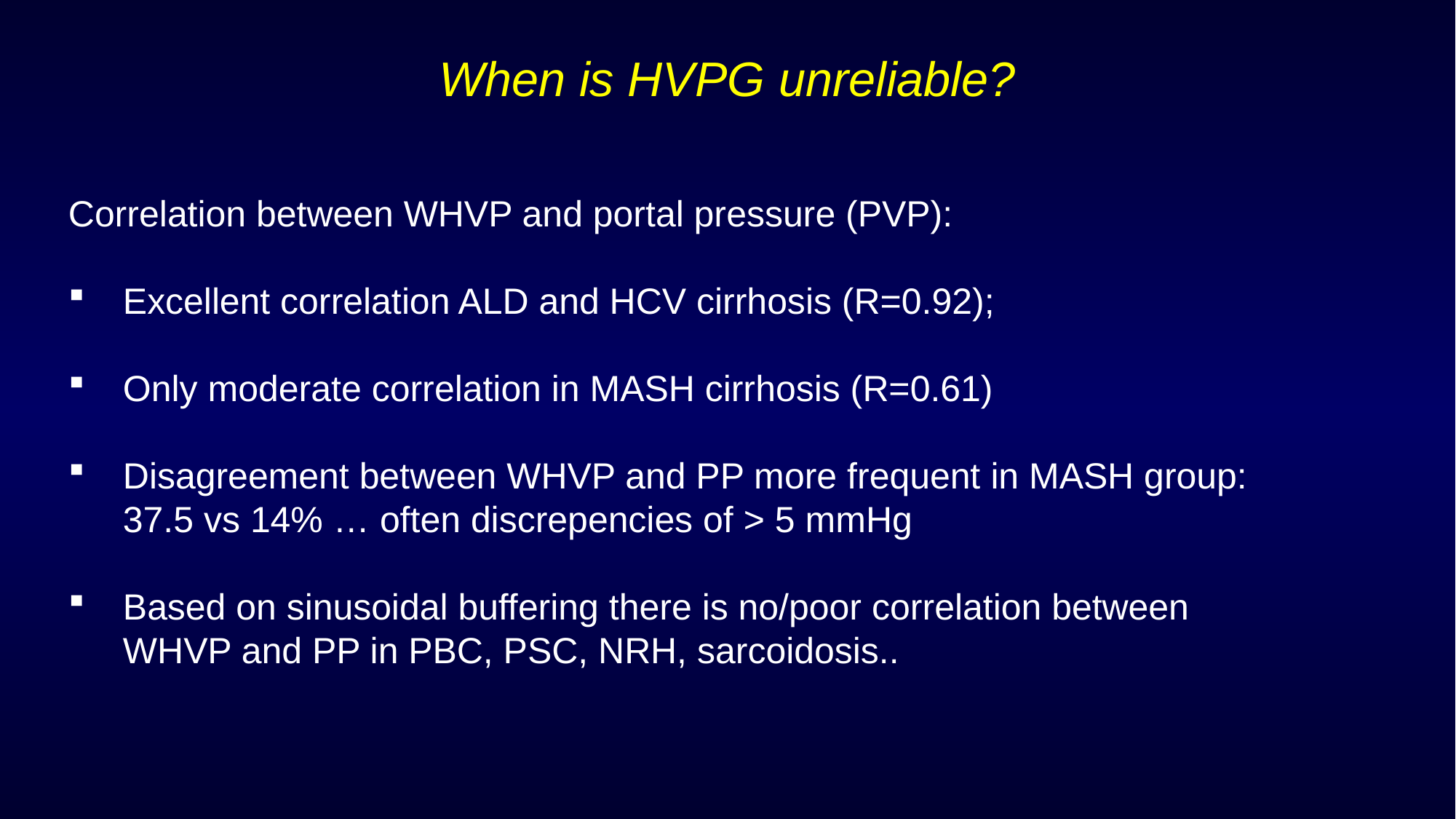

# When is HVPG unreliable?
Correlation between WHVP and portal pressure (PVP):

Excellent correlation ALD and HCV cirrhosis (R=0.92);

Only moderate correlation in MASH cirrhosis (R=0.61)

Disagreement between WHVP and PP more frequent in MASH group: 37.5 vs 14% … often discrepencies of > 5 mmHg

Based on sinusoidal buffering there is no/poor correlation between WHVP and PP in PBC, PSC, NRH, sarcoidosis..